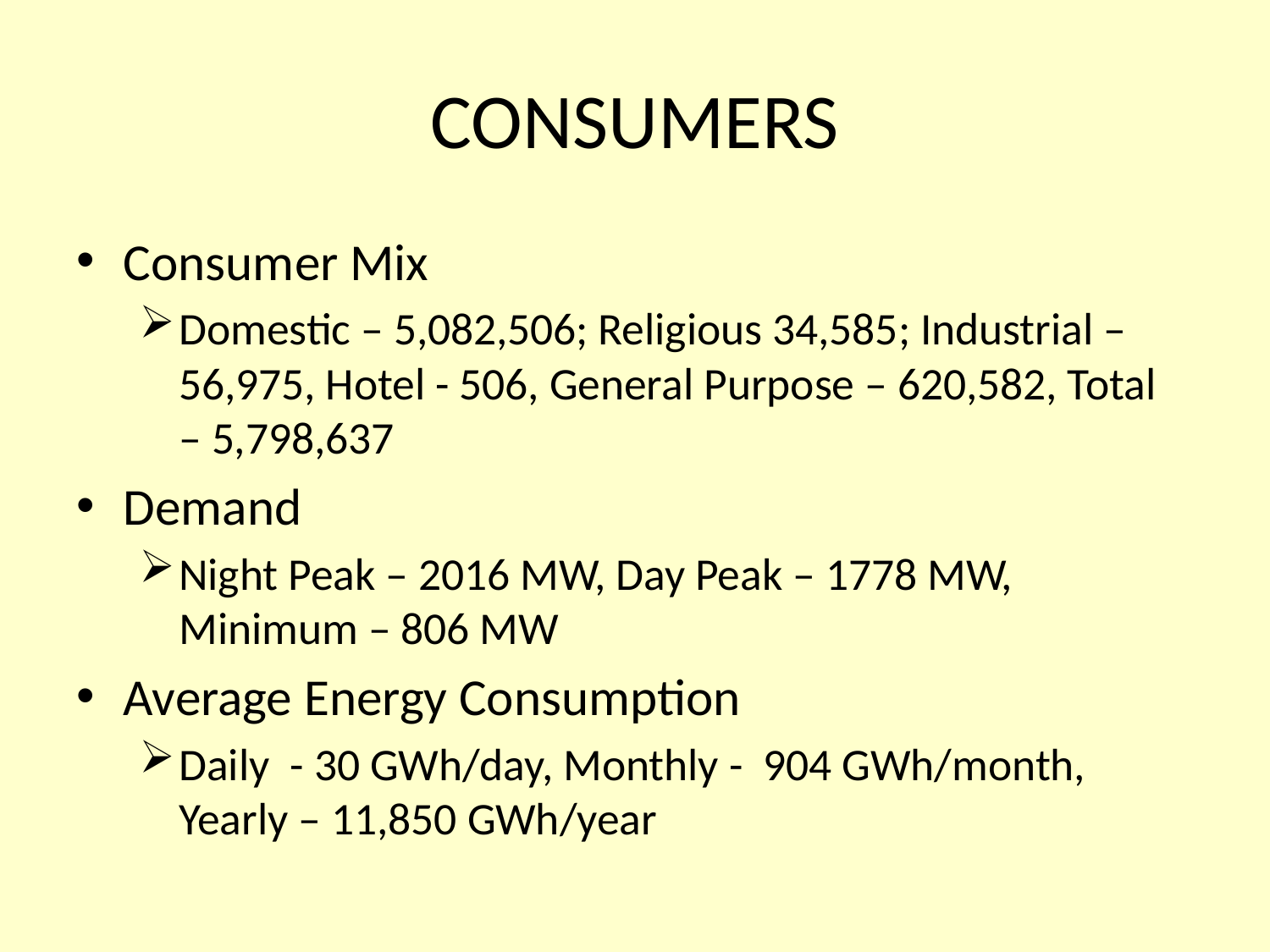

# CONSUMERS
Consumer Mix
Domestic – 5,082,506; Religious 34,585; Industrial – 56,975, Hotel - 506, General Purpose – 620,582, Total – 5,798,637
Demand
Night Peak – 2016 MW, Day Peak – 1778 MW, Minimum – 806 MW
Average Energy Consumption
Daily  - 30 GWh/day, Monthly -  904 GWh/month, Yearly – 11,850 GWh/year